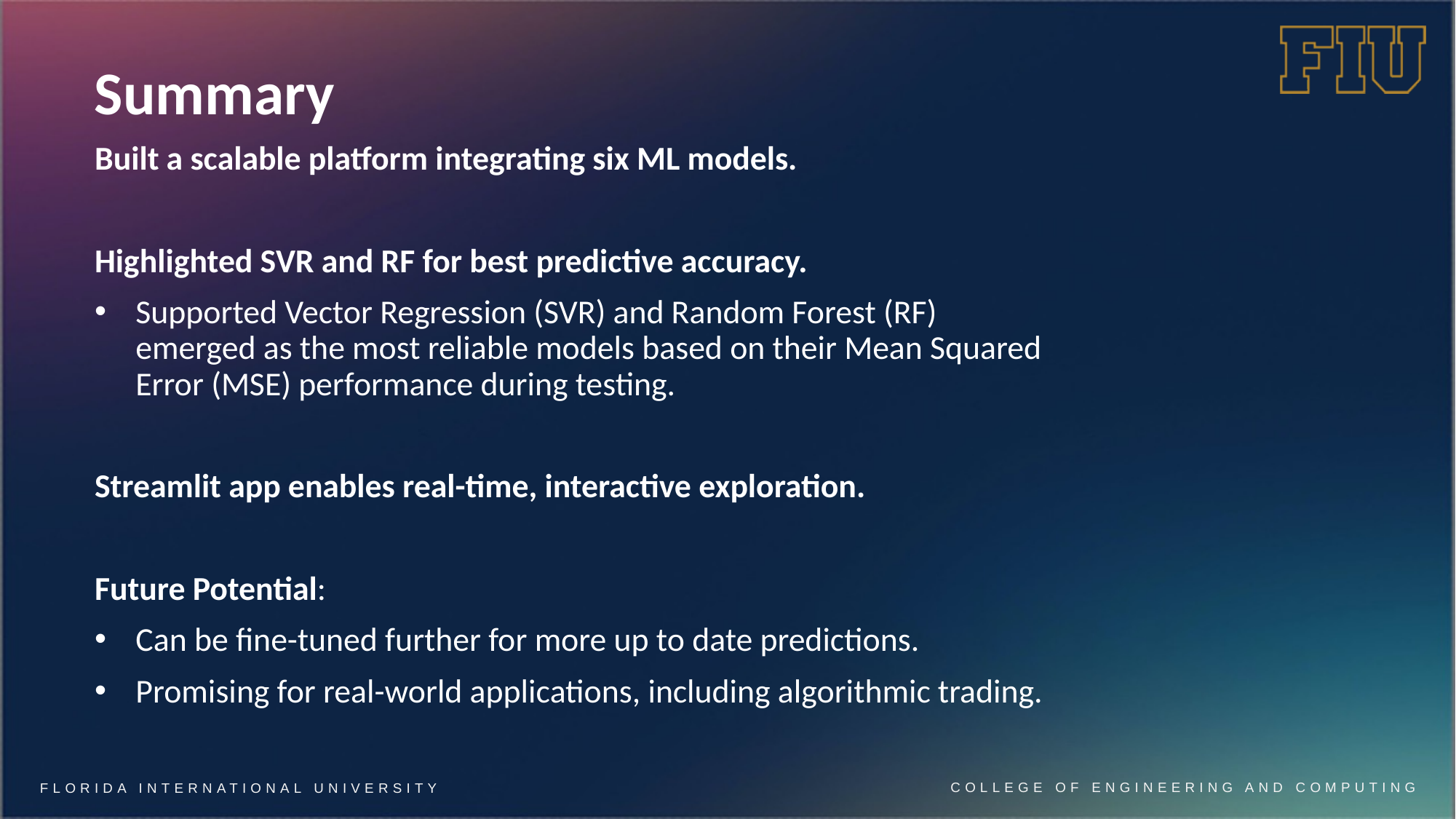

Summary
Built a scalable platform integrating six ML models.

Highlighted SVR and RF for best predictive accuracy.
Supported Vector Regression (SVR) and Random Forest (RF) emerged as the most reliable models based on their Mean Squared Error (MSE) performance during testing.

Streamlit app enables real-time, interactive exploration.

Future Potential:
Can be fine-tuned further for more up to date predictions.
Promising for real-world applications, including algorithmic trading.